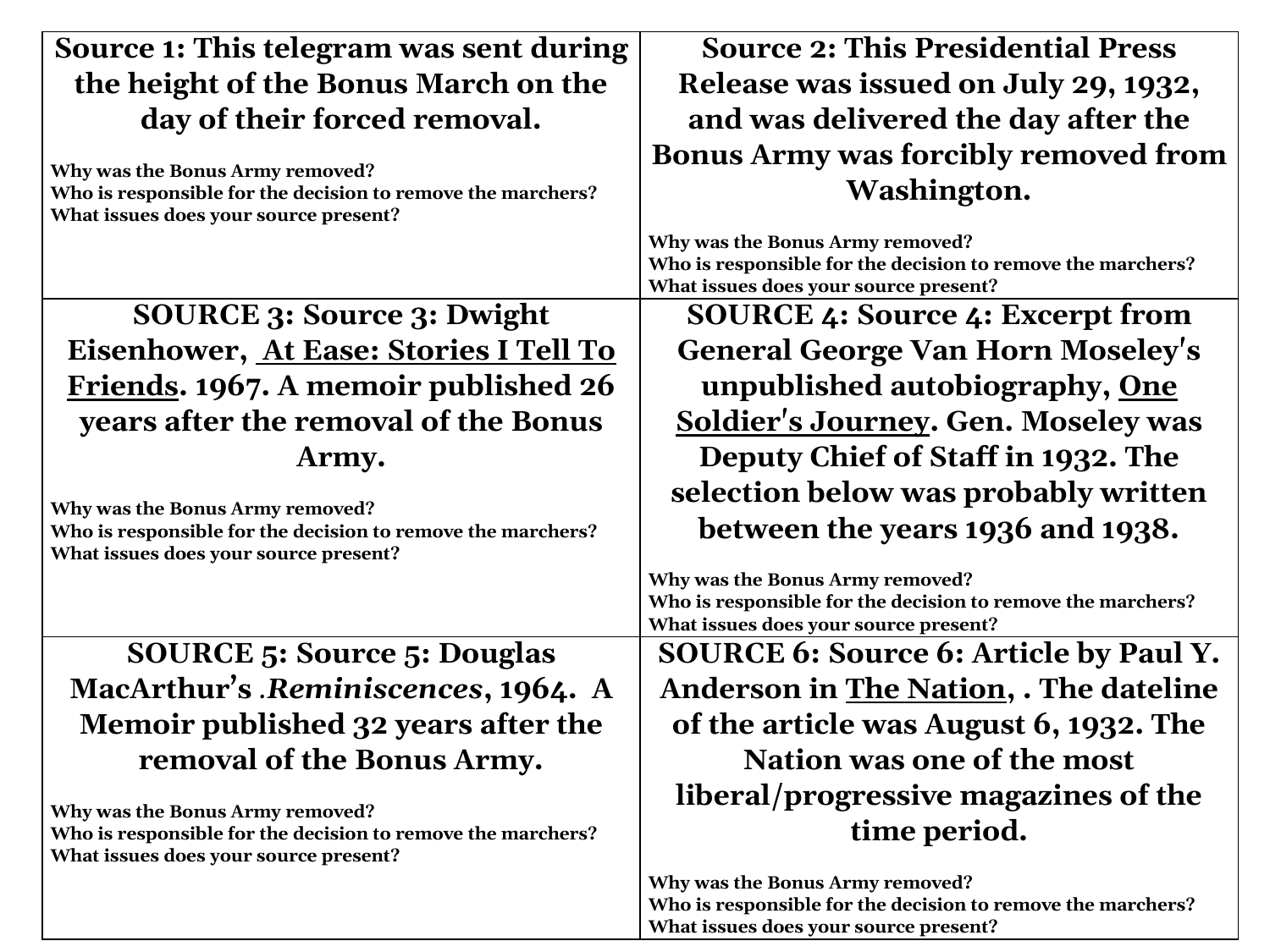

| Source 1: This telegram was sent during the height of the Bonus March on the day of their forced removal. Why was the Bonus Army removed? Who is responsible for the decision to remove the marchers? What issues does your source present? | Source 2: This Presidential Press Release was issued on July 29, 1932, and was delivered the day after the Bonus Army was forcibly removed from Washington. Why was the Bonus Army removed? Who is responsible for the decision to remove the marchers? What issues does your source present? |
| --- | --- |
| SOURCE 3: Source 3: Dwight Eisenhower, At Ease: Stories I Tell To Friends. 1967. A memoir published 26 years after the removal of the Bonus Army. Why was the Bonus Army removed? Who is responsible for the decision to remove the marchers? What issues does your source present? | SOURCE 4: Source 4: Excerpt from General George Van Horn Moseley's unpublished autobiography, One Soldier's Journey. Gen. Moseley was Deputy Chief of Staff in 1932. The selection below was probably written between the years 1936 and 1938. Why was the Bonus Army removed? Who is responsible for the decision to remove the marchers? What issues does your source present? |
| SOURCE 5: Source 5: Douglas MacArthur’s .Reminiscences, 1964. A Memoir published 32 years after the removal of the Bonus Army. Why was the Bonus Army removed? Who is responsible for the decision to remove the marchers? What issues does your source present? | SOURCE 6: Source 6: Article by Paul Y. Anderson in The Nation, . The dateline of the article was August 6, 1932. The Nation was one of the most liberal/progressive magazines of the time period. Why was the Bonus Army removed? Who is responsible for the decision to remove the marchers? What issues does your source present? |